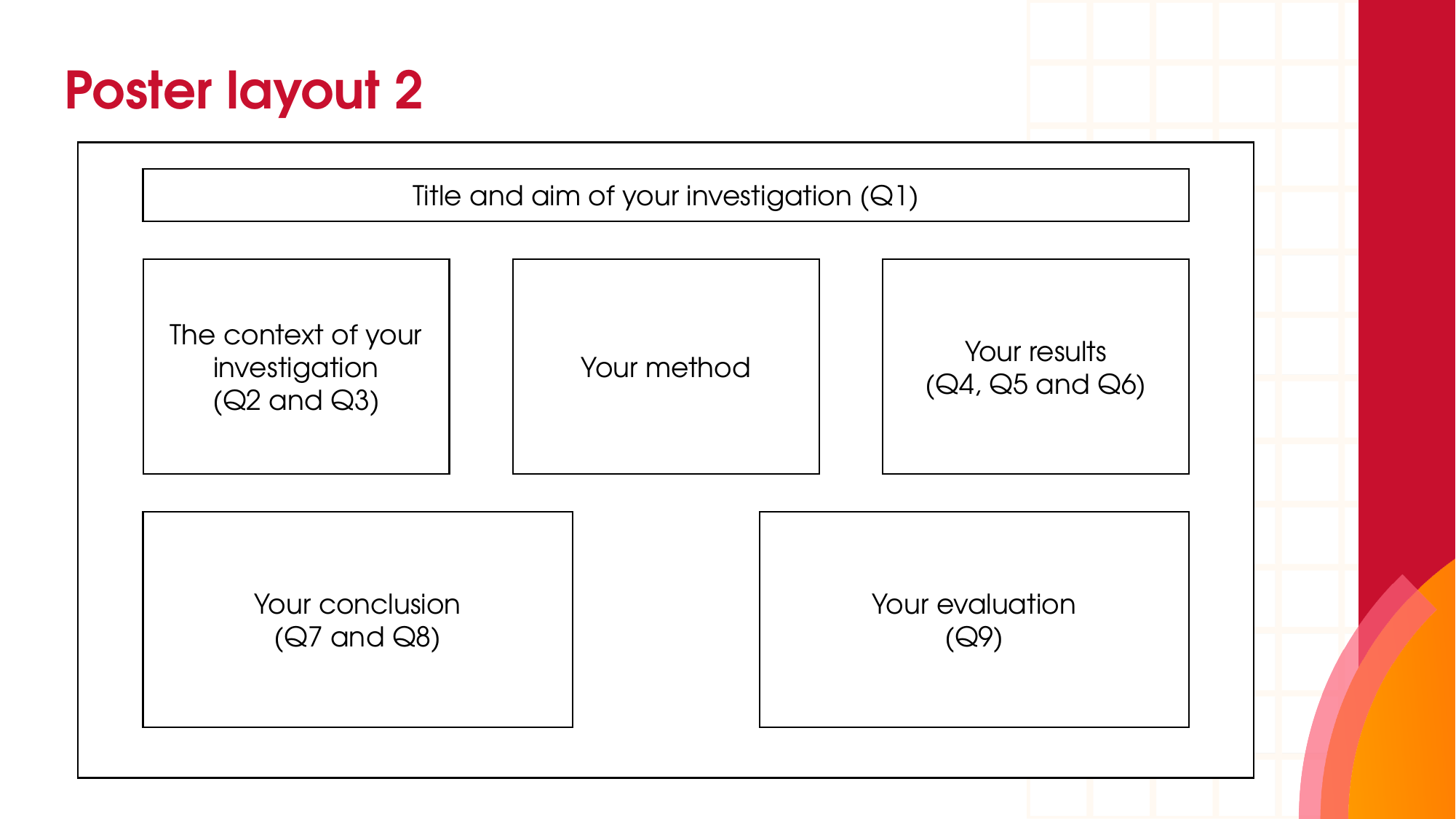

# Poster layout 2

Title and aim of your investigation (Q1)
The context of your investigation
(Q2 and Q3)
Your method
Your results
(Q4, Q5 and Q6)
Your conclusion
(Q7 and Q8)
Your evaluation
(Q9)